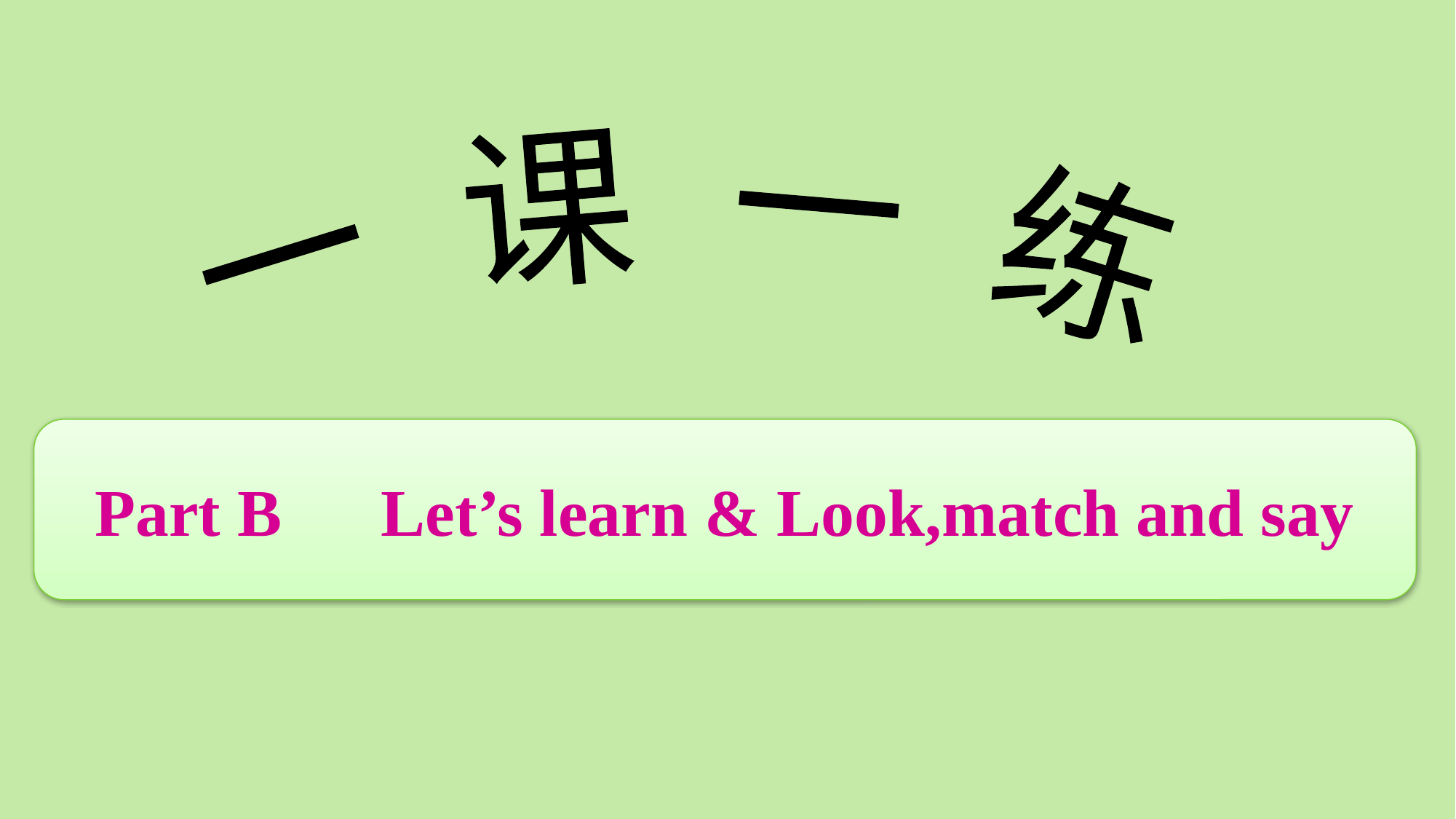

Part B　Let’s learn & Look,match and say